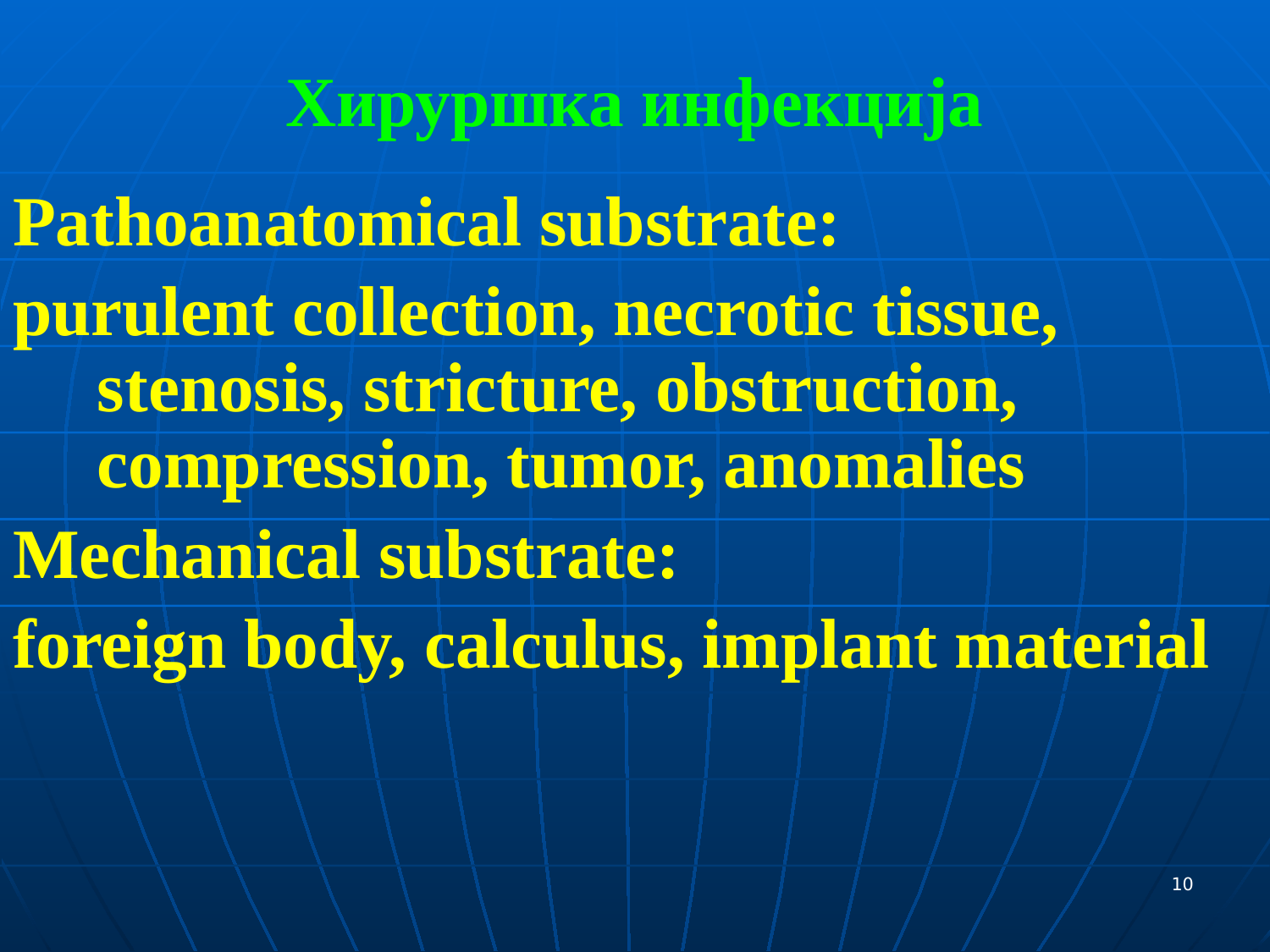

# Хируршка инфекција
Pathoanatomical substrate:
purulent collection, necrotic tissue, stenosis, stricture, obstruction, compression, tumor, anomalies
Mechanical substrate:
foreign body, calculus, implant material
10